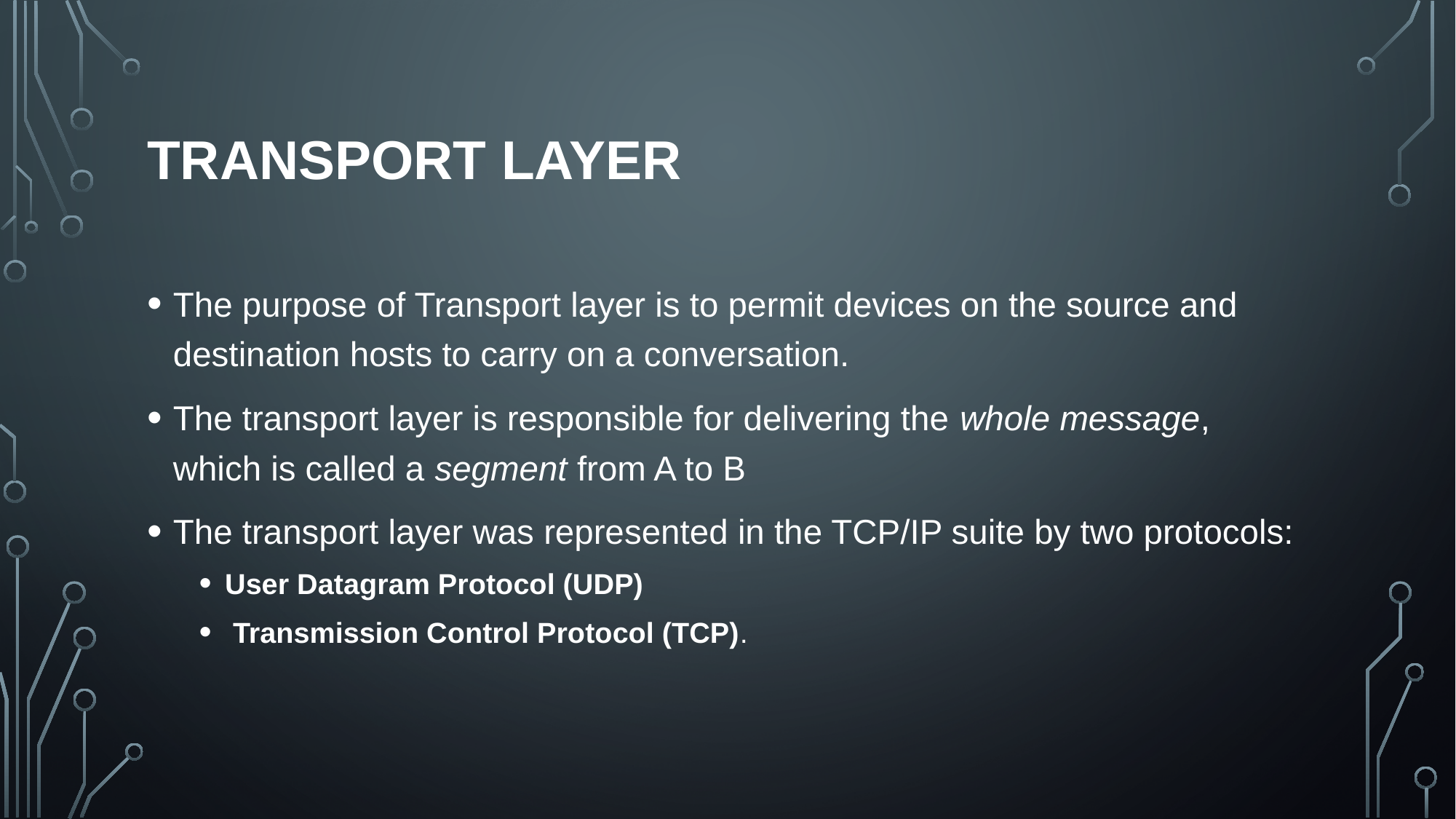

# Transport Layer
The purpose of Transport layer is to permit devices on the source and destination hosts to carry on a conversation.
The transport layer is responsible for delivering the whole message, which is called a segment from A to B
The transport layer was represented in the TCP/IP suite by two protocols:
User Datagram Protocol (UDP)
 Transmission Control Protocol (TCP).